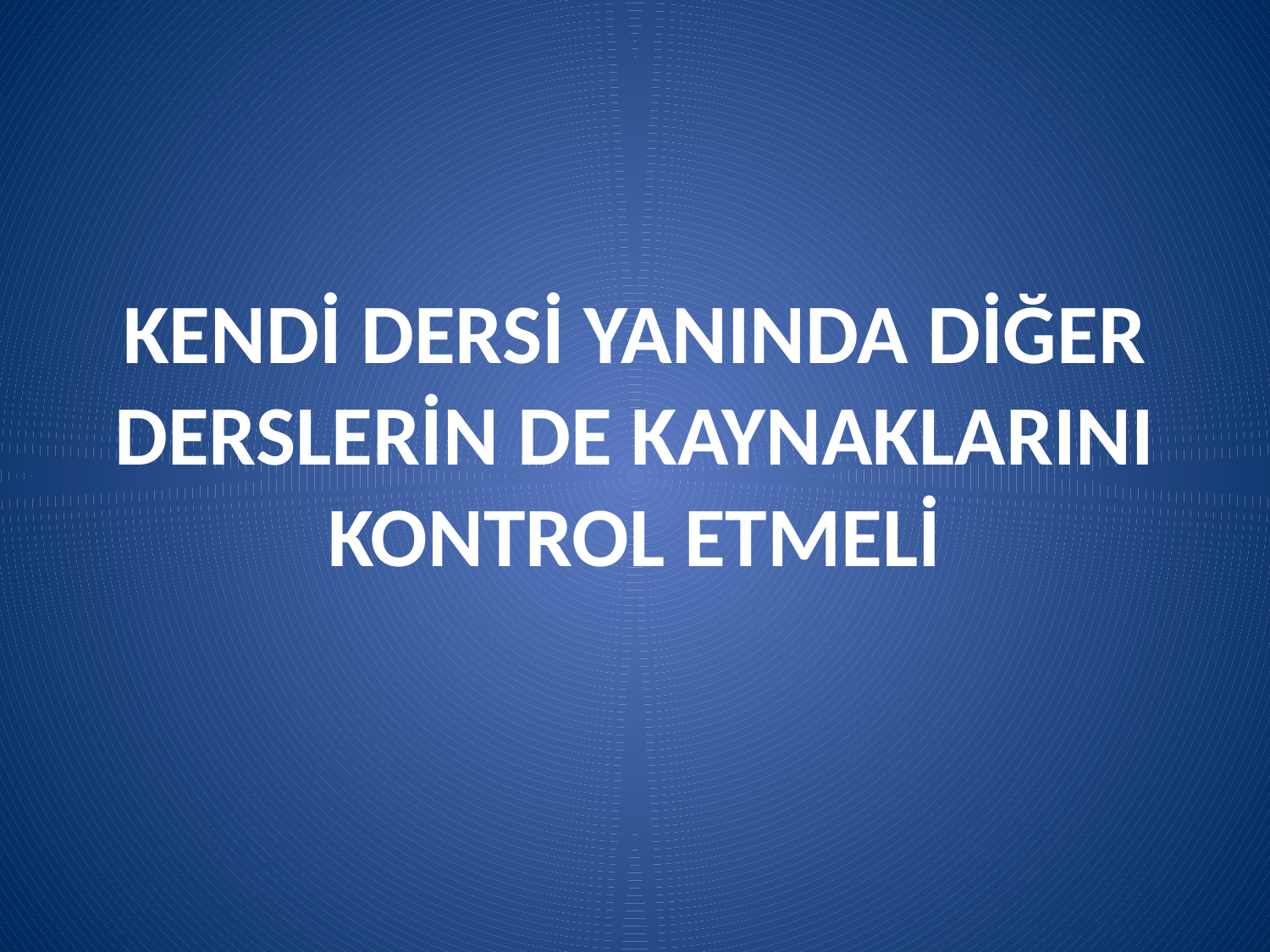

# KENDİ DERSİ YANINDA DİĞER DERSLERİN DE KAYNAKLARINI KONTROL ETMELİ